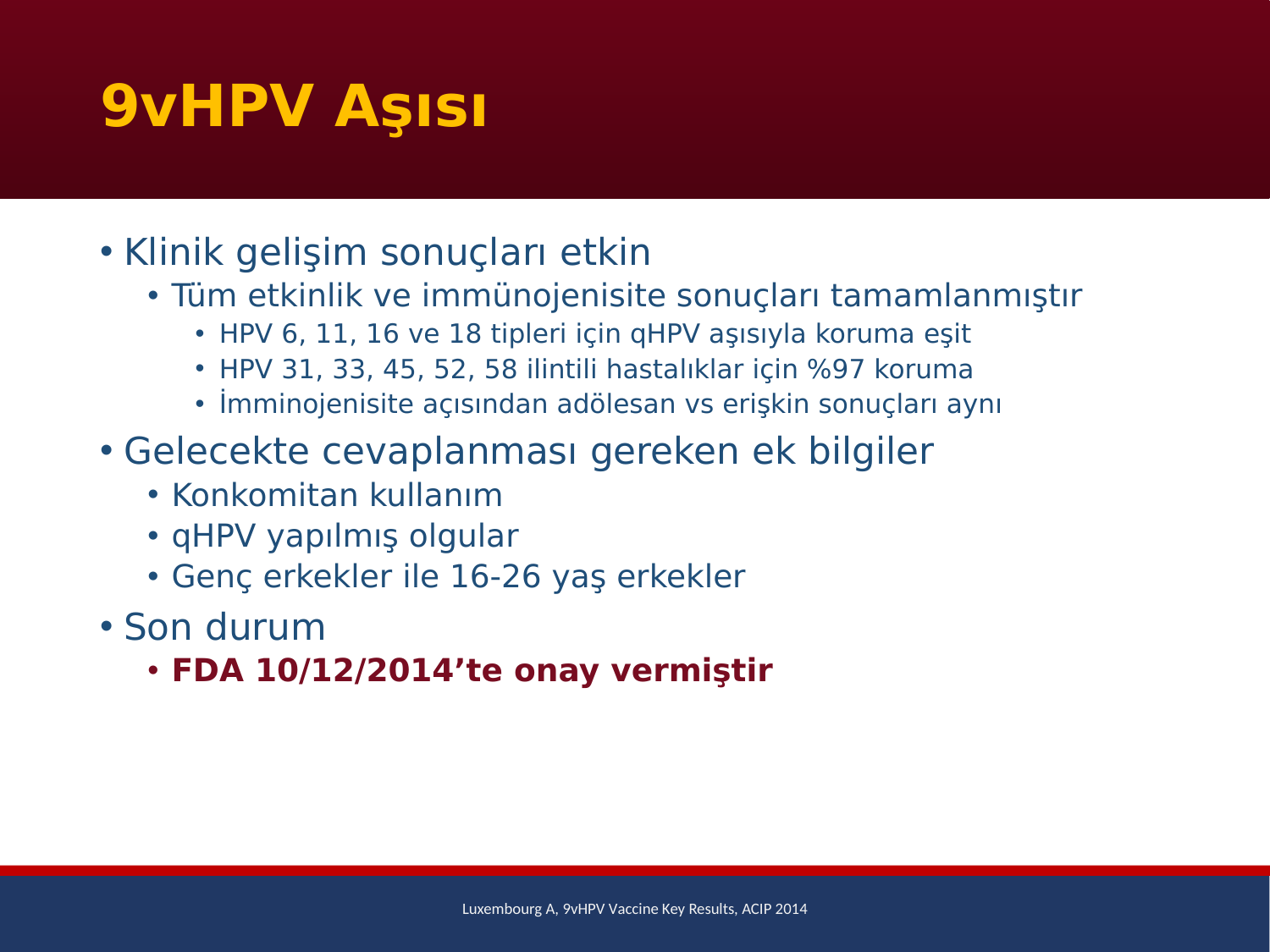

# 9vHPV Aşısı
Klinik gelişim sonuçları etkin
Tüm etkinlik ve immünojenisite sonuçları tamamlanmıştır
HPV 6, 11, 16 ve 18 tipleri için qHPV aşısıyla koruma eşit
HPV 31, 33, 45, 52, 58 ilintili hastalıklar için %97 koruma
İmminojenisite açısından adölesan vs erişkin sonuçları aynı
Gelecekte cevaplanması gereken ek bilgiler
Konkomitan kullanım
qHPV yapılmış olgular
Genç erkekler ile 16-26 yaş erkekler
Son durum
FDA 10/12/2014’te onay vermiştir
Luxembourg A, 9vHPV Vaccine Key Results, ACIP 2014